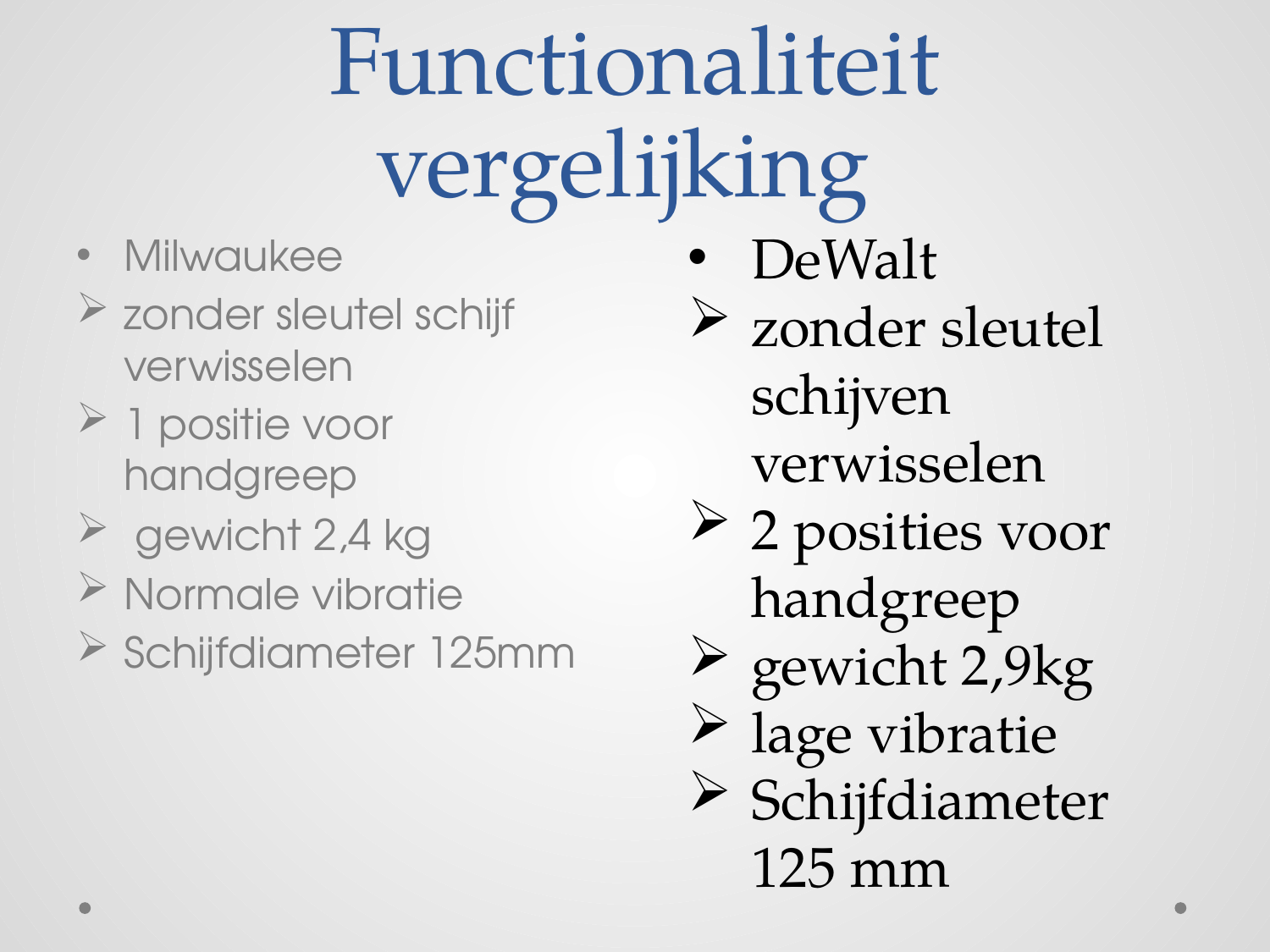

# Functionaliteit vergelijking
DeWalt
zonder sleutel schijven verwisselen
2 posities voor handgreep
gewicht 2,9kg
lage vibratie
Schijfdiameter 125 mm

Milwaukee
zonder sleutel schijf verwisselen
1 positie voor handgreep
 gewicht 2,4 kg
Normale vibratie
Schijfdiameter 125mm